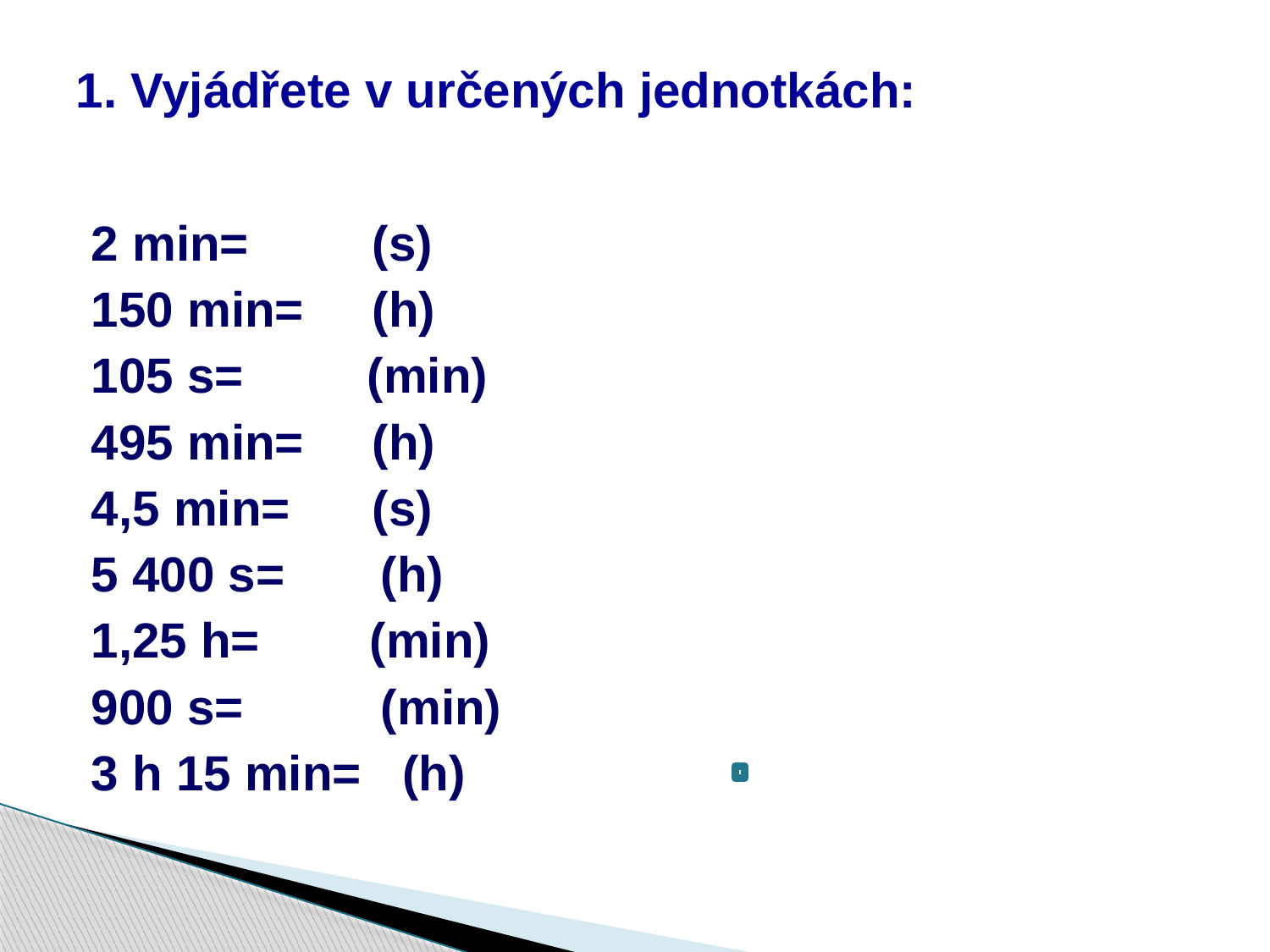

# 1. Vyjádřete v určených jednotkách:
2 min=         (s)
150 min=     (h)
105 s=         (min)
495 min=     (h)
4,5 min=      (s)
5 400 s=       (h)
1,25 h=        (min)
900 s=          (min)
3 h 15 min=   (h)